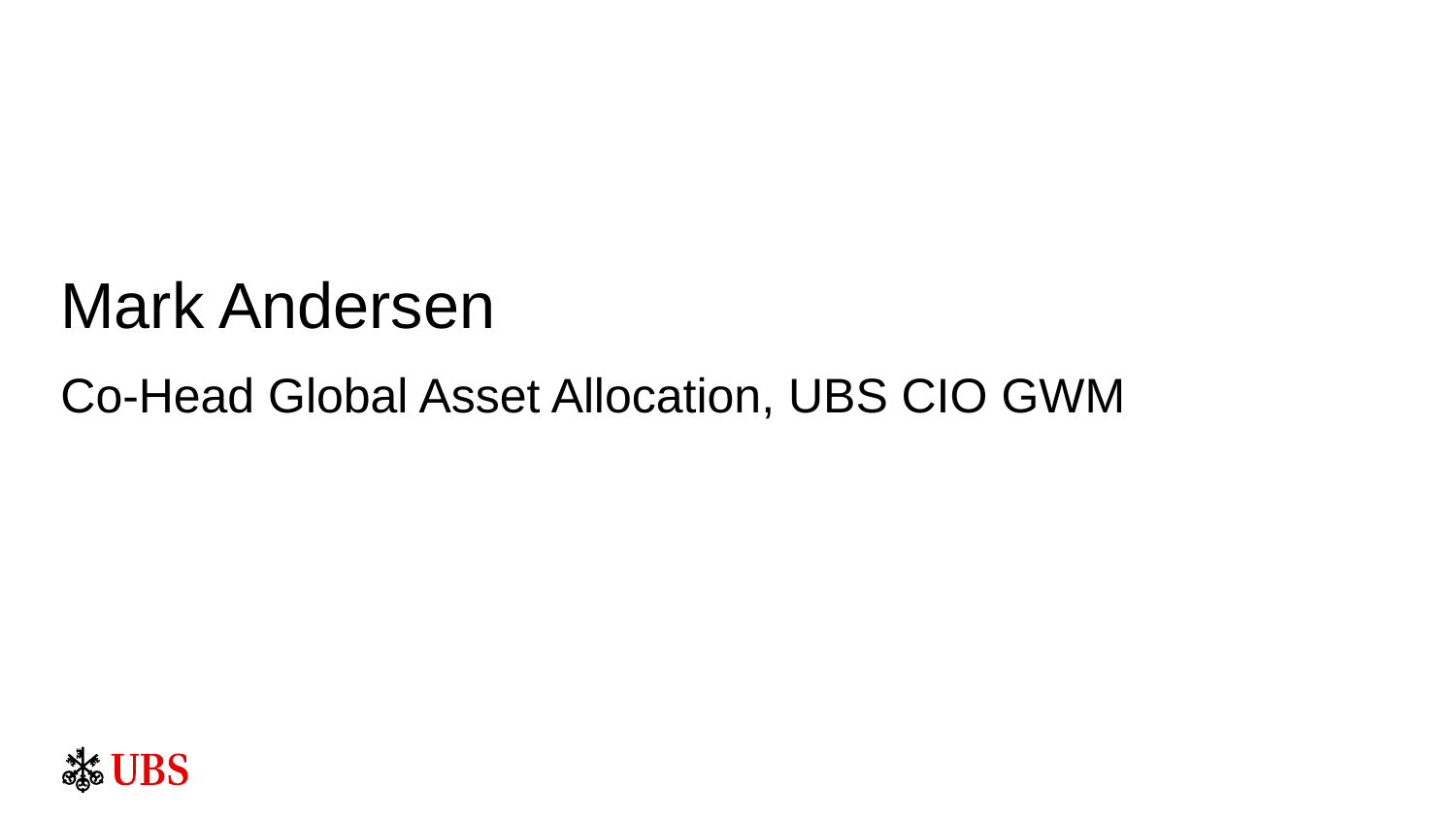

Mark Andersen
Co-Head Global Asset Allocation, UBS CIO GWM